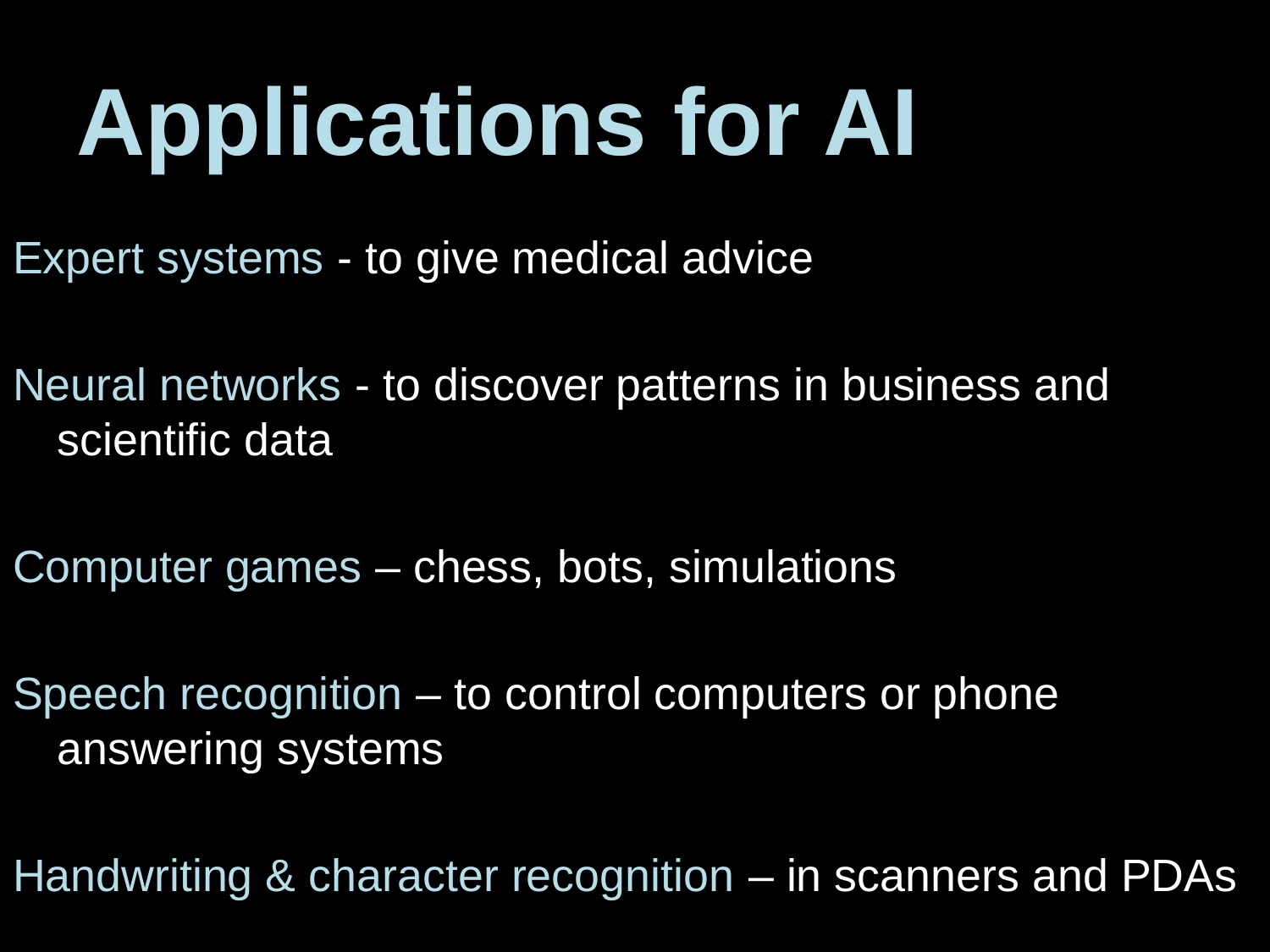

# Applications for AI
Expert systems - to give medical advice

Neural networks - to discover patterns in business and scientific data

Computer games – chess, bots, simulations

Speech recognition – to control computers or phone answering systems

Handwriting & character recognition – in scanners and PDAs